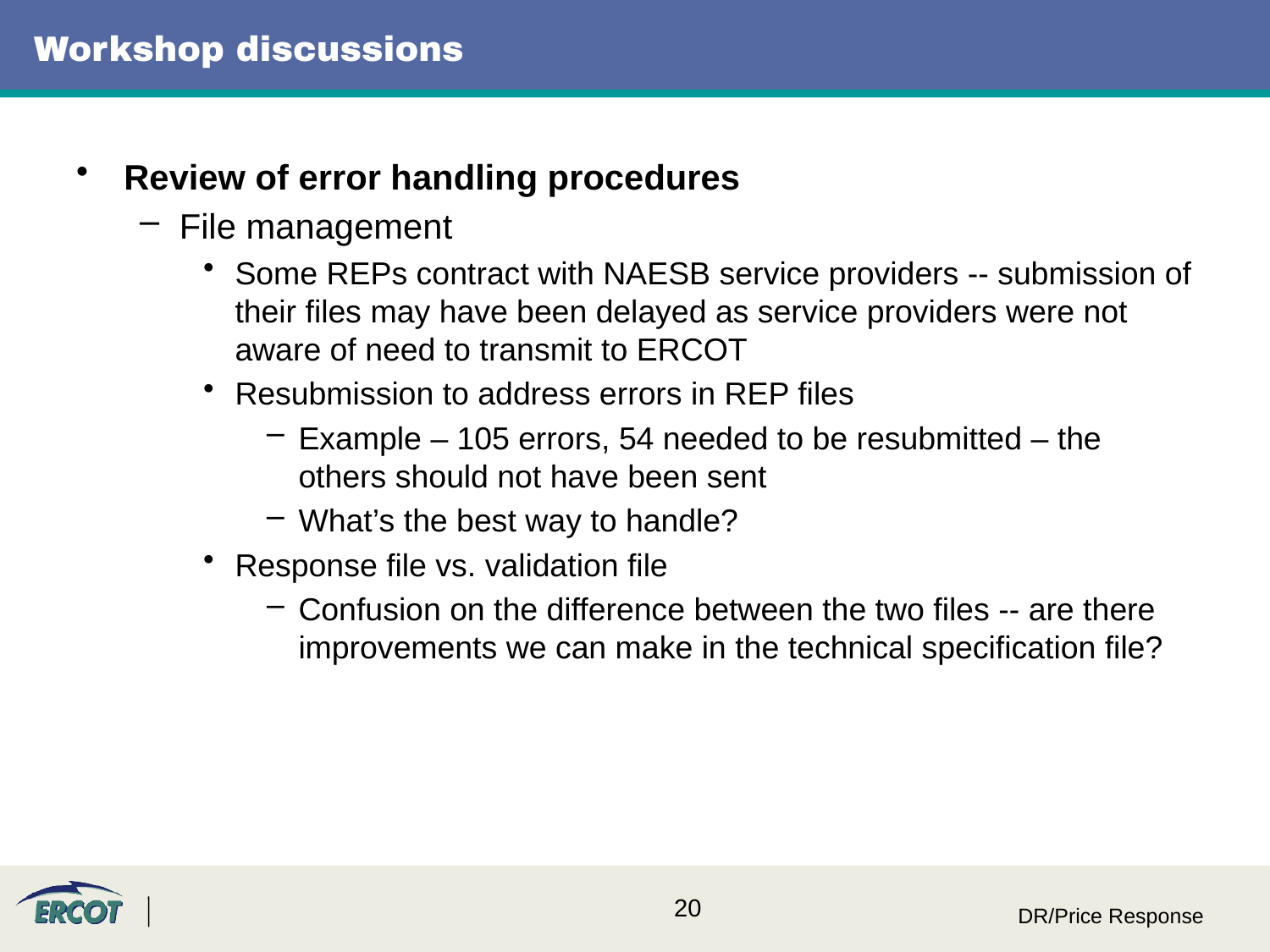

# Workshop discussions
Review of error handling procedures
File management
Some REPs contract with NAESB service providers -- submission of their files may have been delayed as service providers were not aware of need to transmit to ERCOT
Resubmission to address errors in REP files
Example – 105 errors, 54 needed to be resubmitted – the others should not have been sent
What’s the best way to handle?
Response file vs. validation file
Confusion on the difference between the two files -- are there improvements we can make in the technical specification file?

DR/Price Response